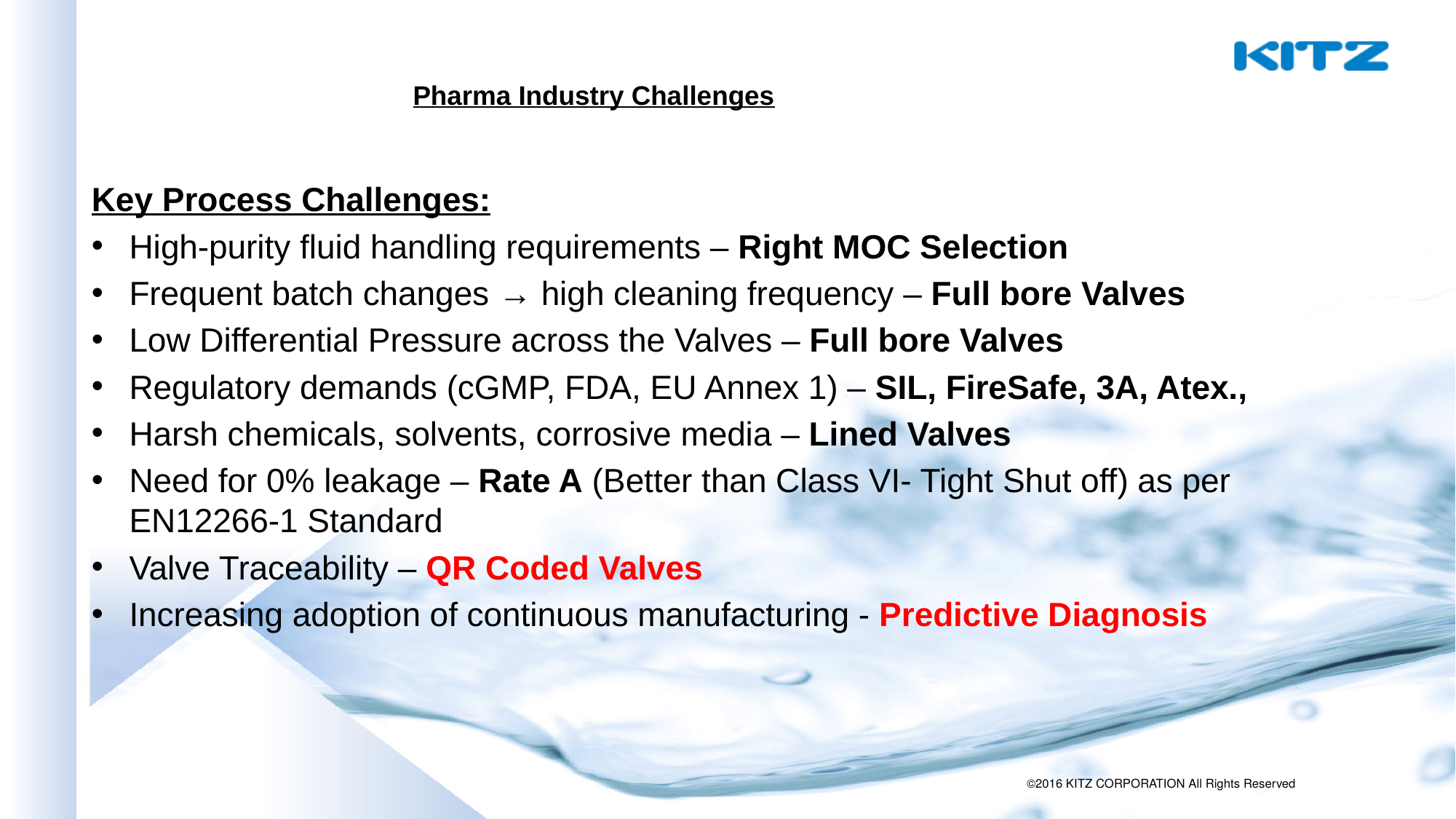

# Pharma Industry Challenges
Key Process Challenges:
High-purity fluid handling requirements – Right MOC Selection
Frequent batch changes → high cleaning frequency – Full bore Valves
Low Differential Pressure across the Valves – Full bore Valves
Regulatory demands (cGMP, FDA, EU Annex 1) – SIL, FireSafe, 3A, Atex.,
Harsh chemicals, solvents, corrosive media – Lined Valves
Need for 0% leakage – Rate A (Better than Class VI- Tight Shut off) as per EN12266-1 Standard
Valve Traceability – QR Coded Valves
Increasing adoption of continuous manufacturing - Predictive Diagnosis